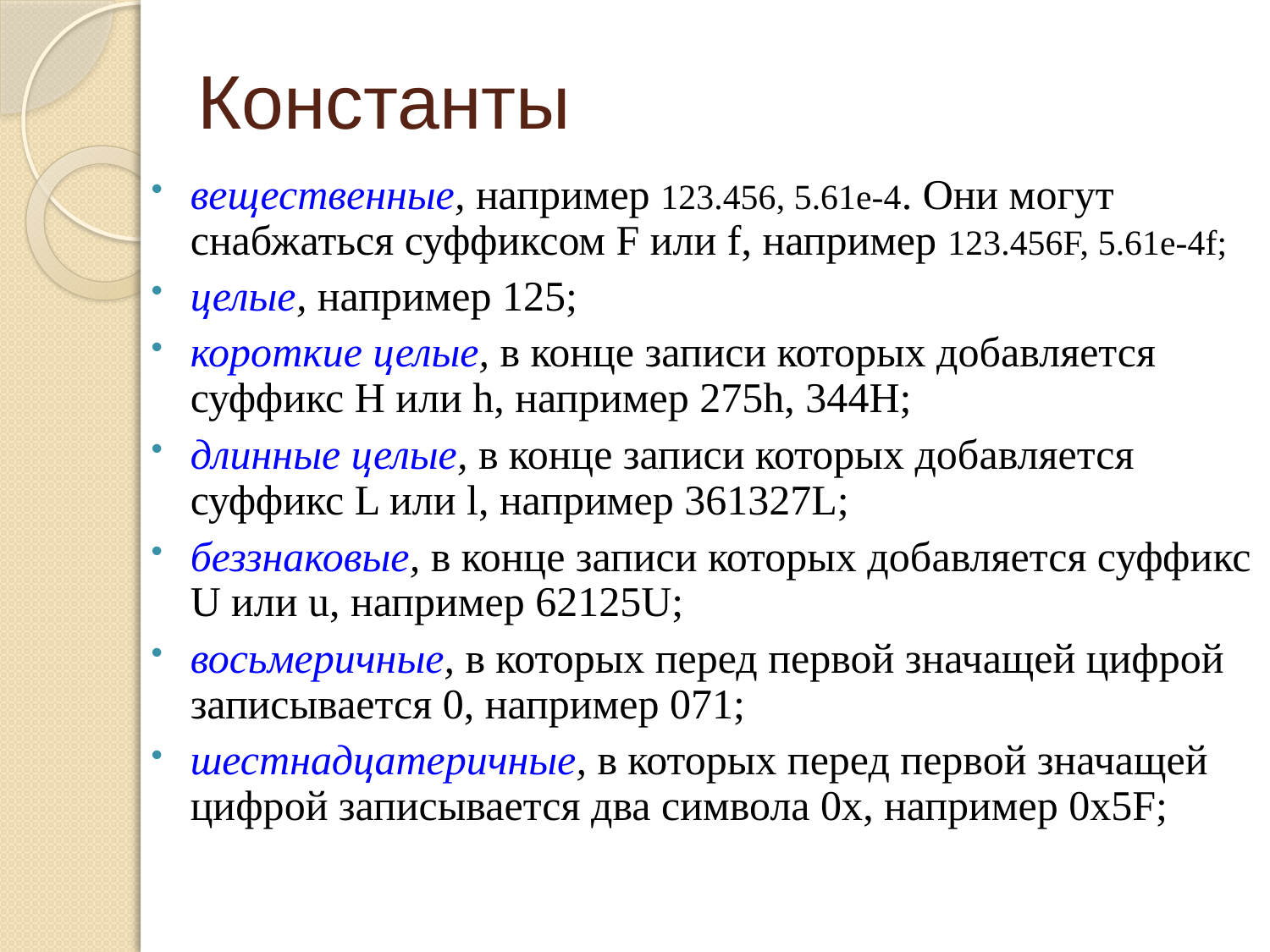

Константы
вещественные, например 123.456, 5.61е-4. Они могут снабжаться суффиксом F или f, например 123.456F, 5.61e-4f;
целые, например 125;
короткие целые, в конце записи которых добавляется суффикс H или h, например 275h, 344H;
длинные целые, в конце записи которых добавляется суффикс L или l, например 361327L;
беззнаковые, в конце записи которых добавляется суффикс U или u, например 62125U;
восьмеричные, в которых перед первой значащей цифрой записывается 0, например 071;
шестнадцатеричные, в которых перед первой значащей цифрой записывается два символа 0x, например 0x5F;